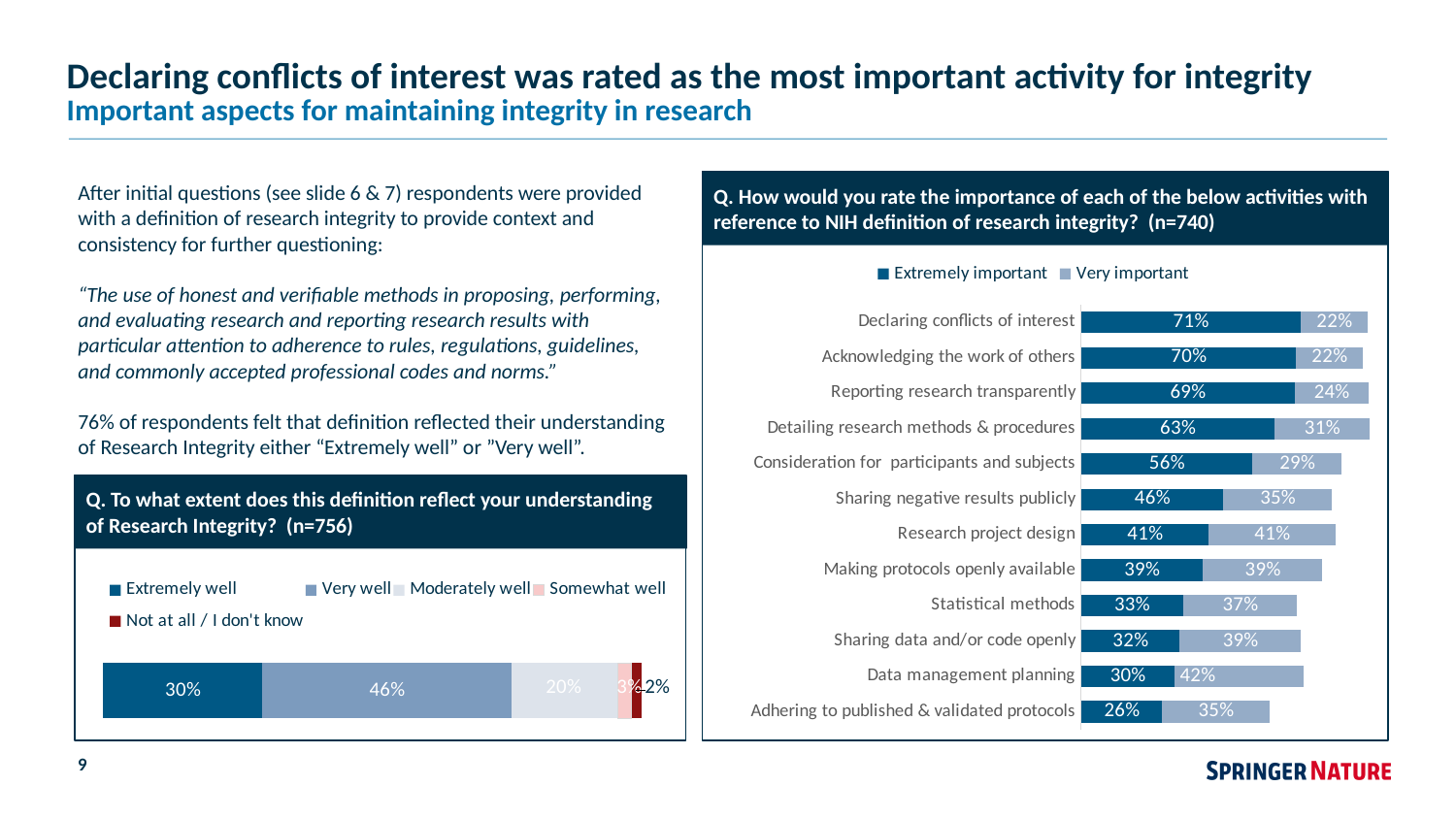

Declaring conflicts of interest was rated as the most important activity for integrity
Important aspects for maintaining integrity in research
After initial questions (see slide 6 & 7) respondents were provided with a definition of research integrity to provide context and consistency for further questioning:

“The use of honest and verifiable methods in proposing, performing, and evaluating research and reporting research results with particular attention to adherence to rules, regulations, guidelines, and commonly accepted professional codes and norms.”

76% of respondents felt that definition reflected their understanding of Research Integrity either “Extremely well” or ”Very well”.

Q. How would you rate the importance of each of the below activities with reference to NIH definition of research integrity?  (n=740)

### Chart

| Category | Extremely important | Very important |
|---|---|---|
| Adhering to published & validated protocols | 0.2635135135135 | 0.3472972972973 |
| Data management planning | 0.3027027027027 | 0.4189189189189 |
| Sharing data and/or code openly | 0.3202702702703 | 0.3932432432432 |
| Statistical methods | 0.3310810810811 | 0.3702702702703 |
| Making protocols openly available | 0.3945945945946 | 0.3891891891892 |
| Research project design | 0.4148648648649 | 0.4108108108108 |
| Sharing negative results publicly | 0.4621621621622 | 0.3527027027027 |
| Consideration for  participants and subjects | 0.5567567567568 | 0.2891891891892 |
| Detailing research methods & procedures | 0.627027027027 | 0.3094594594595 |
| Reporting research transparently | 0.6932432432432 | 0.2391891891892 |
| Acknowledging the work of others | 0.6972972972973 | 0.2162162162162 |
| Declaring conflicts of interest | 0.7121621621622 | 0.2189189189189 |
Q. To what extent does this definition reflect your understanding of Research Integrity?  (n=756)

### Chart

| Category | Extremely well | Very well | Moderately well | Somewhat well | Not at all / I don't know |
|---|---|---|---|---|---|
|  | 0.2962962962963 | 0.4616402116402 | 0.1970899470899 | 0.02645502645503 | 0.01851851851852 |